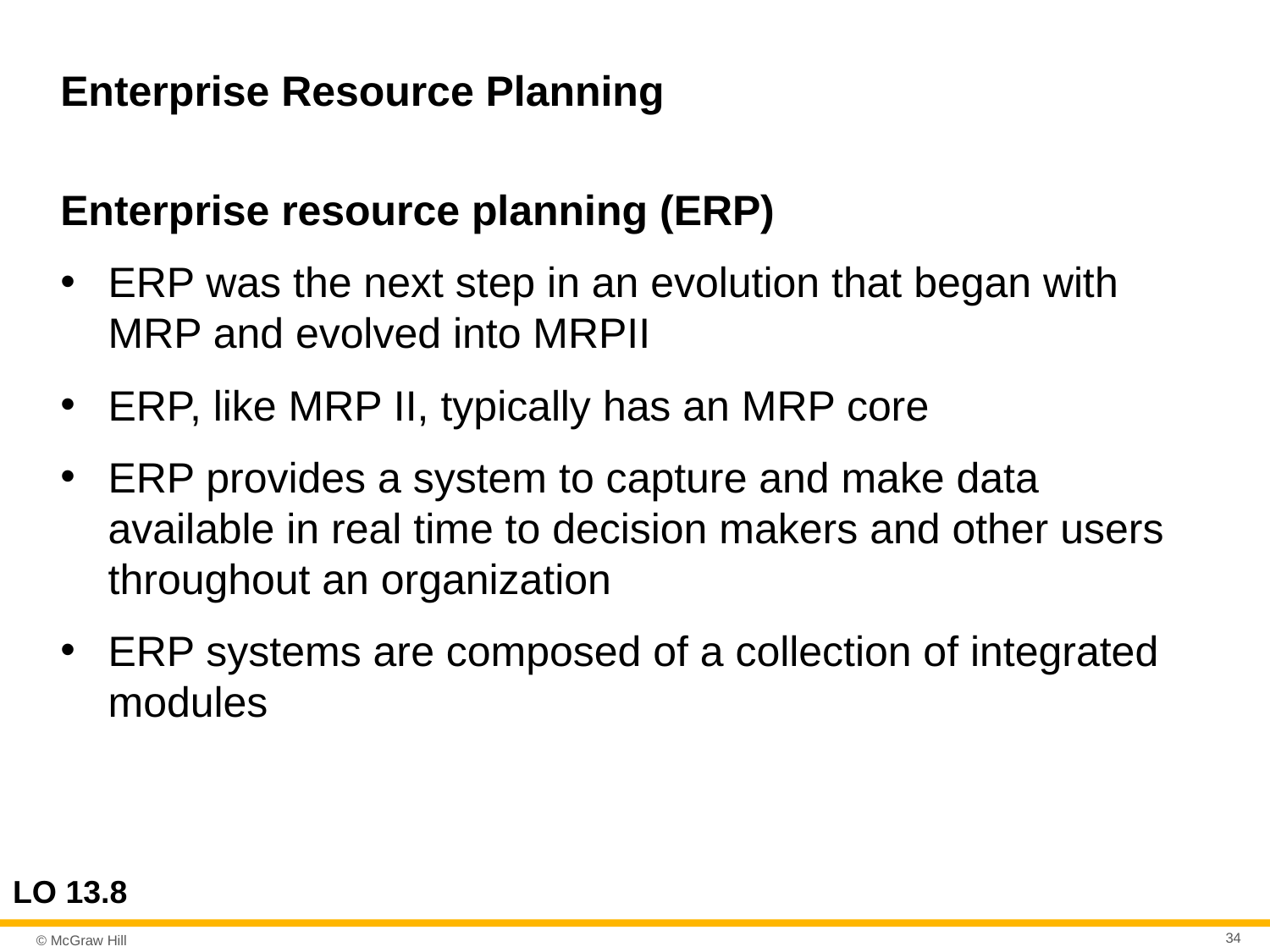

# Enterprise Resource Planning
Enterprise resource planning (ERP)
ERP was the next step in an evolution that began with MRP and evolved into MRPII
ERP, like MRP II, typically has an MRP core
ERP provides a system to capture and make data available in real time to decision makers and other users throughout an organization
ERP systems are composed of a collection of integrated modules
LO 13.8